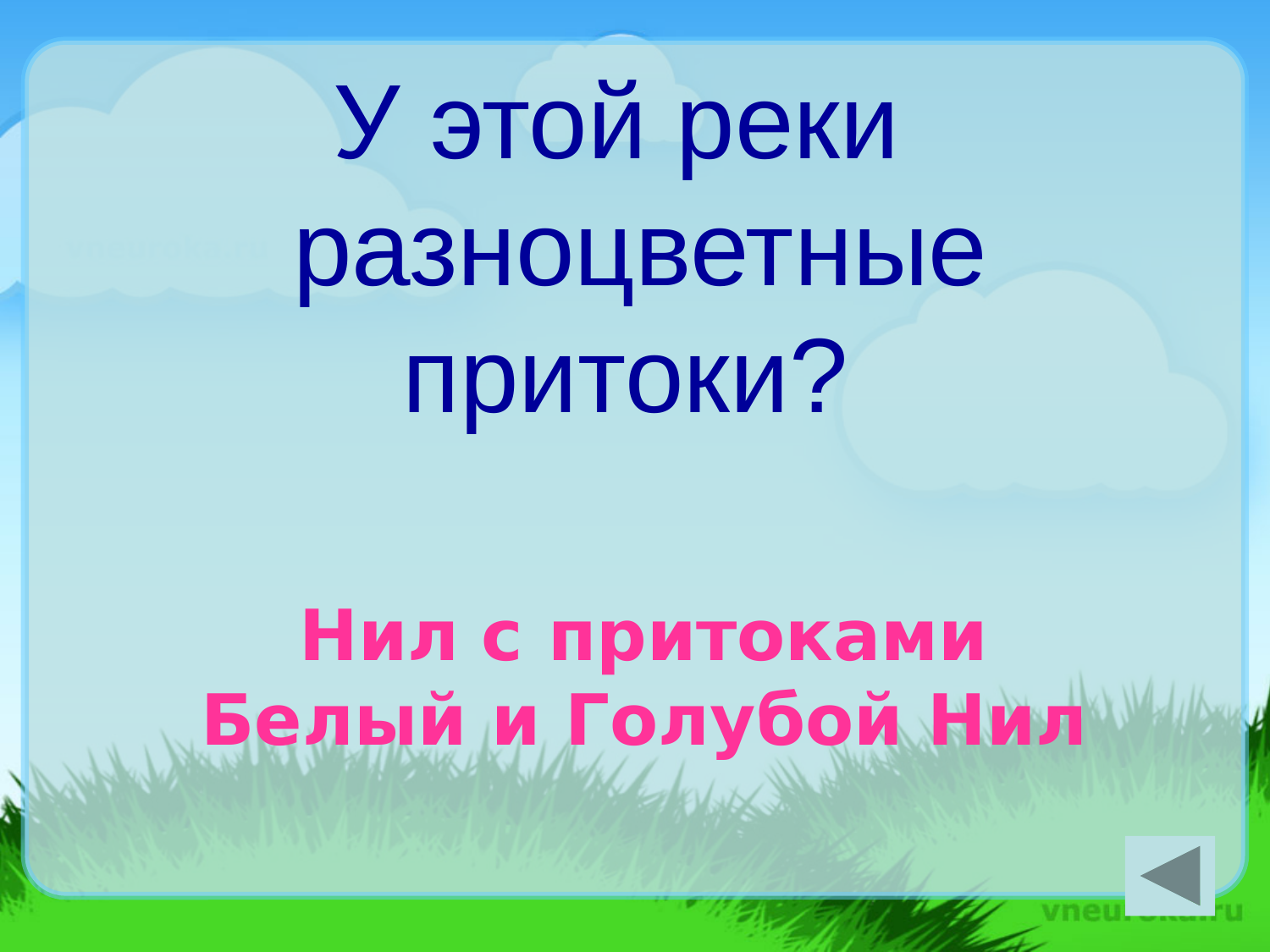

У этой реки разноцветные притоки?
Нил с притоками
Белый и Голубой Нил